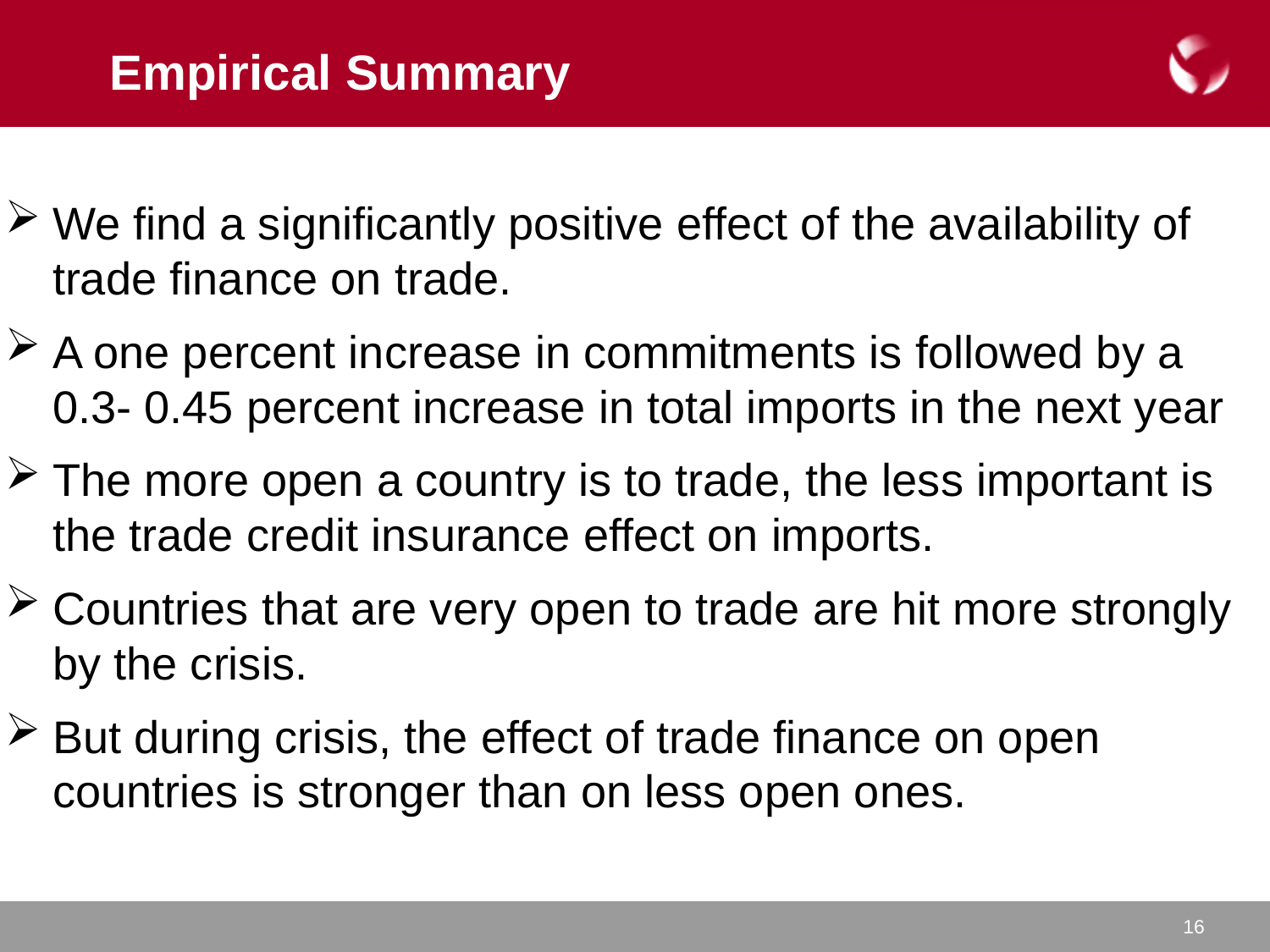

# Empirical Summary

We find a significantly positive effect of the availability of trade finance on trade.
A one percent increase in commitments is followed by a 0.3- 0.45 percent increase in total imports in the next year
The more open a country is to trade, the less important is the trade credit insurance effect on imports.
Countries that are very open to trade are hit more strongly by the crisis.
But during crisis, the effect of trade finance on open countries is stronger than on less open ones.
16